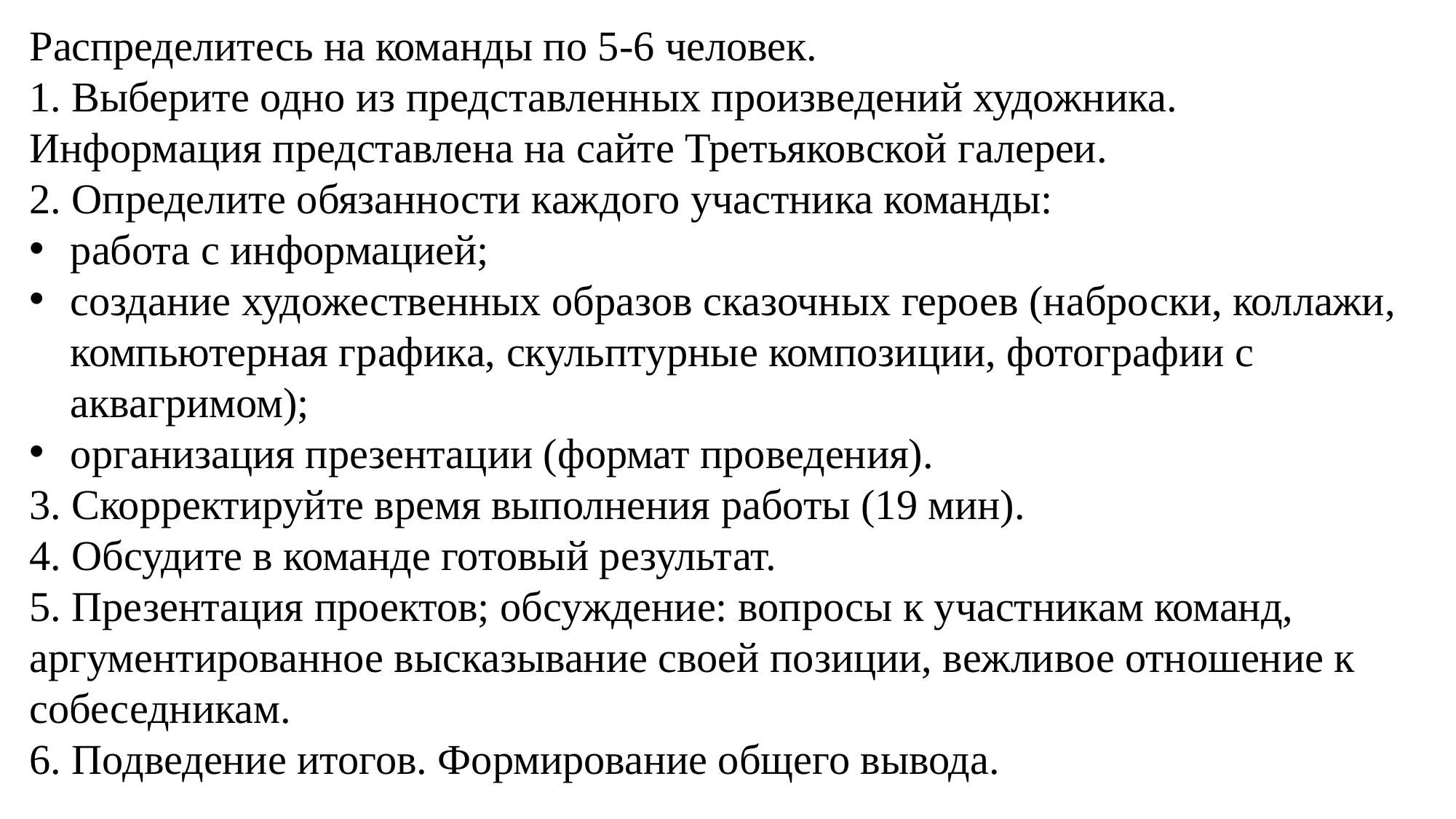

Распределитесь на команды по 5-6 человек.
1. Выберите одно из представленных произведений художника.
Информация представлена на сайте Третьяковской галереи.
2. Определите обязанности каждого участника команды:
работа с информацией;
создание художественных образов сказочных героев (наброски, коллажи, компьютерная графика, скульптурные композиции, фотографии с аквагримом);
организация презентации (формат проведения).
3. Скорректируйте время выполнения работы (19 мин).
4. Обсудите в команде готовый результат.
5. Презентация проектов; обсуждение: вопросы к участникам команд, аргументированное высказывание своей позиции, вежливое отношение к собеседникам.
6. Подведение итогов. Формирование общего вывода.